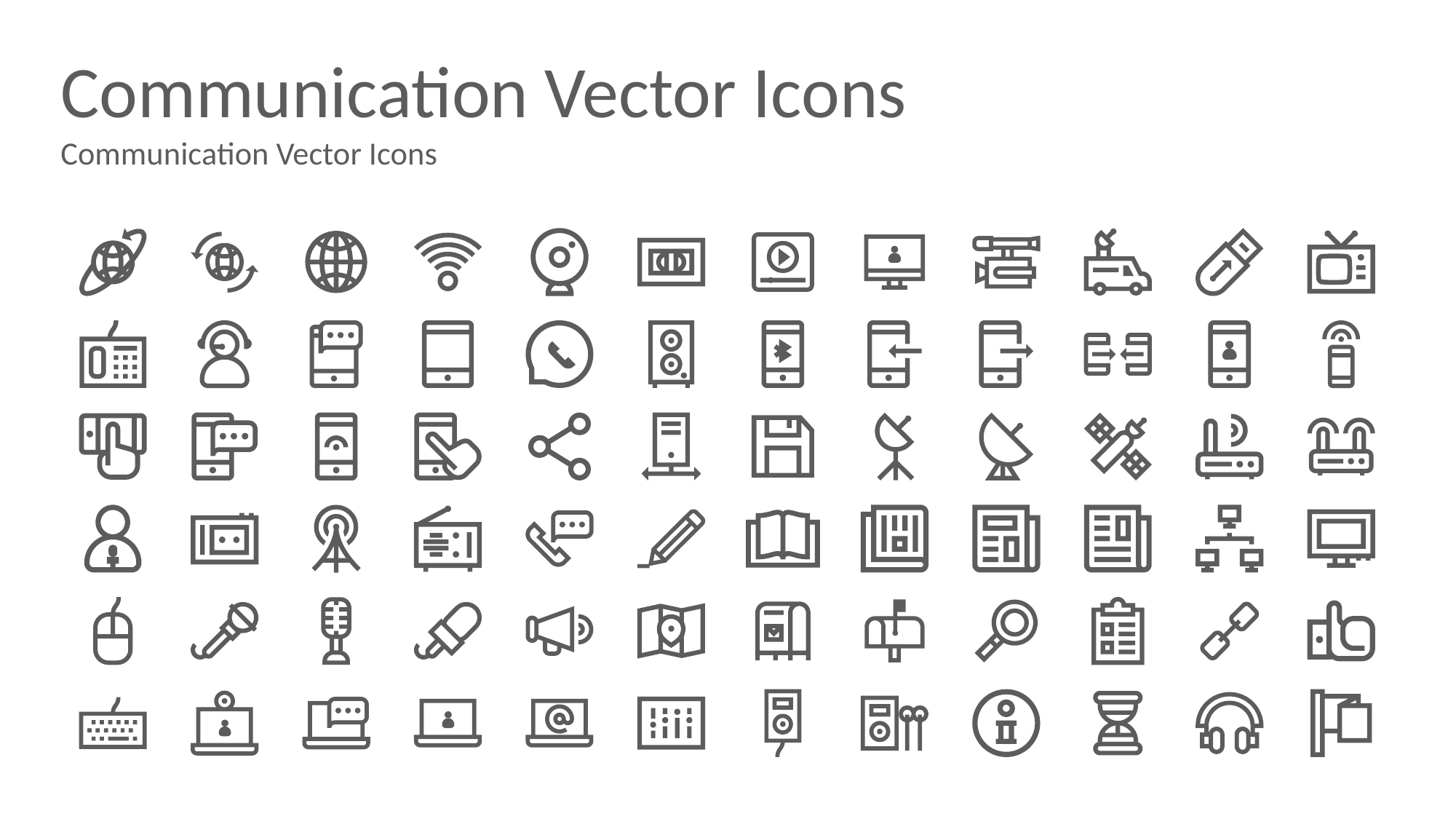

# Communication Vector Icons
Communication Vector Icons